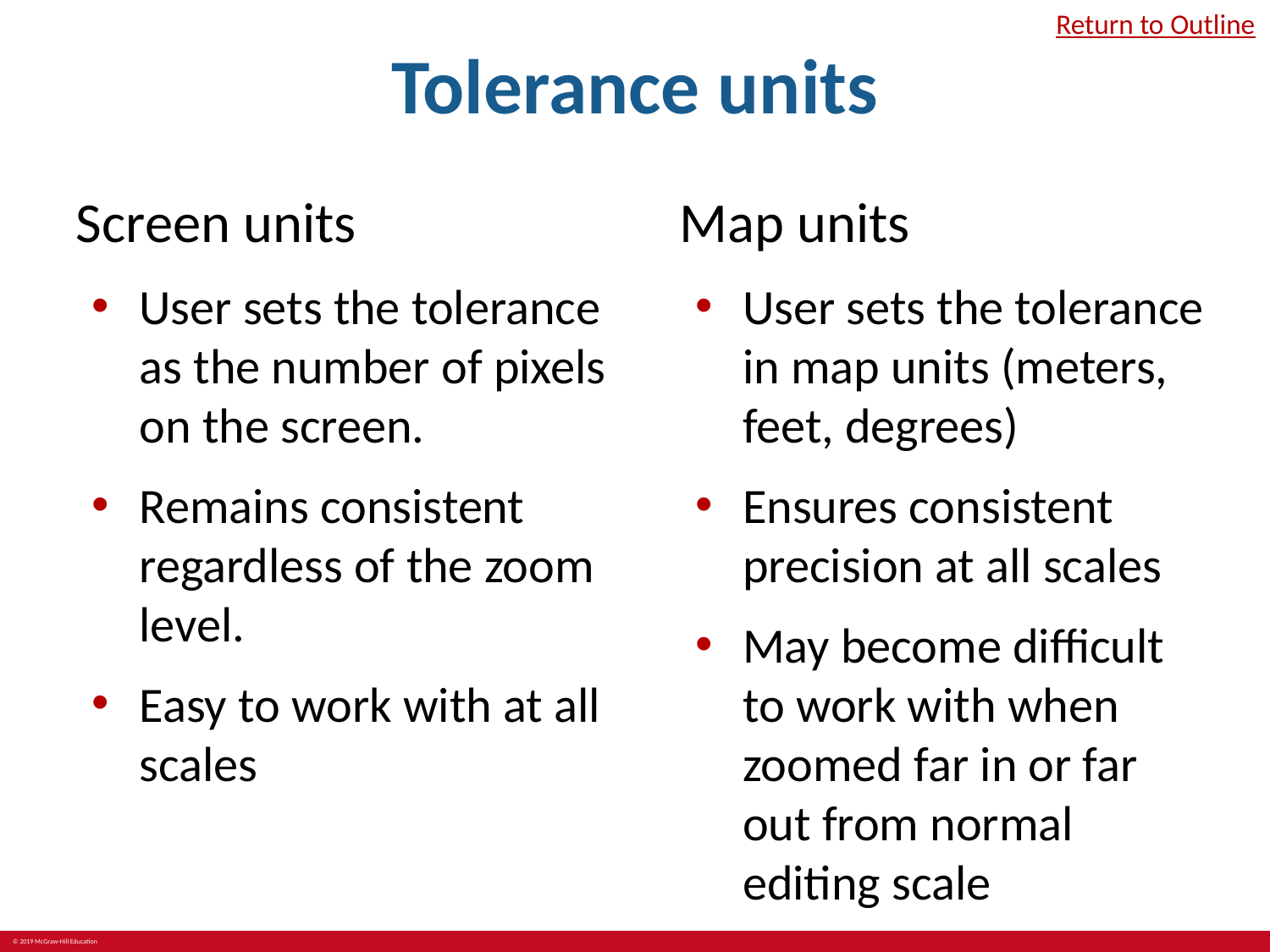

# Tolerance units
Return to Outline
Map units
User sets the tolerance in map units (meters, feet, degrees)
Ensures consistent precision at all scales
May become difficult to work with when zoomed far in or far out from normal editing scale
Screen units
User sets the tolerance as the number of pixels on the screen.
Remains consistent regardless of the zoom level.
Easy to work with at all scales